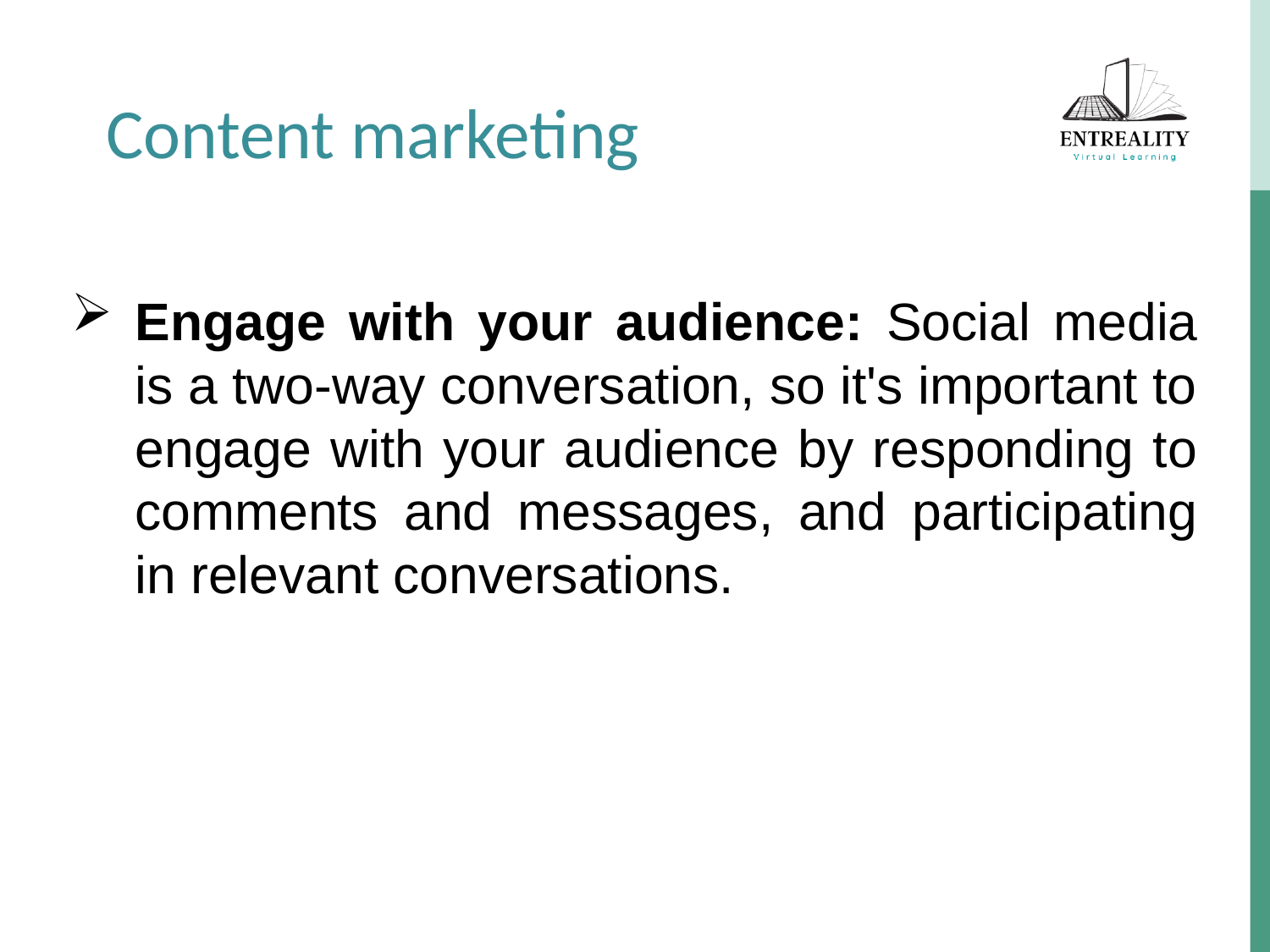

Content marketing

Engage with your audience: Social media is a two-way conversation, so it's important to engage with your audience by responding to comments and messages, and participating in relevant conversations.